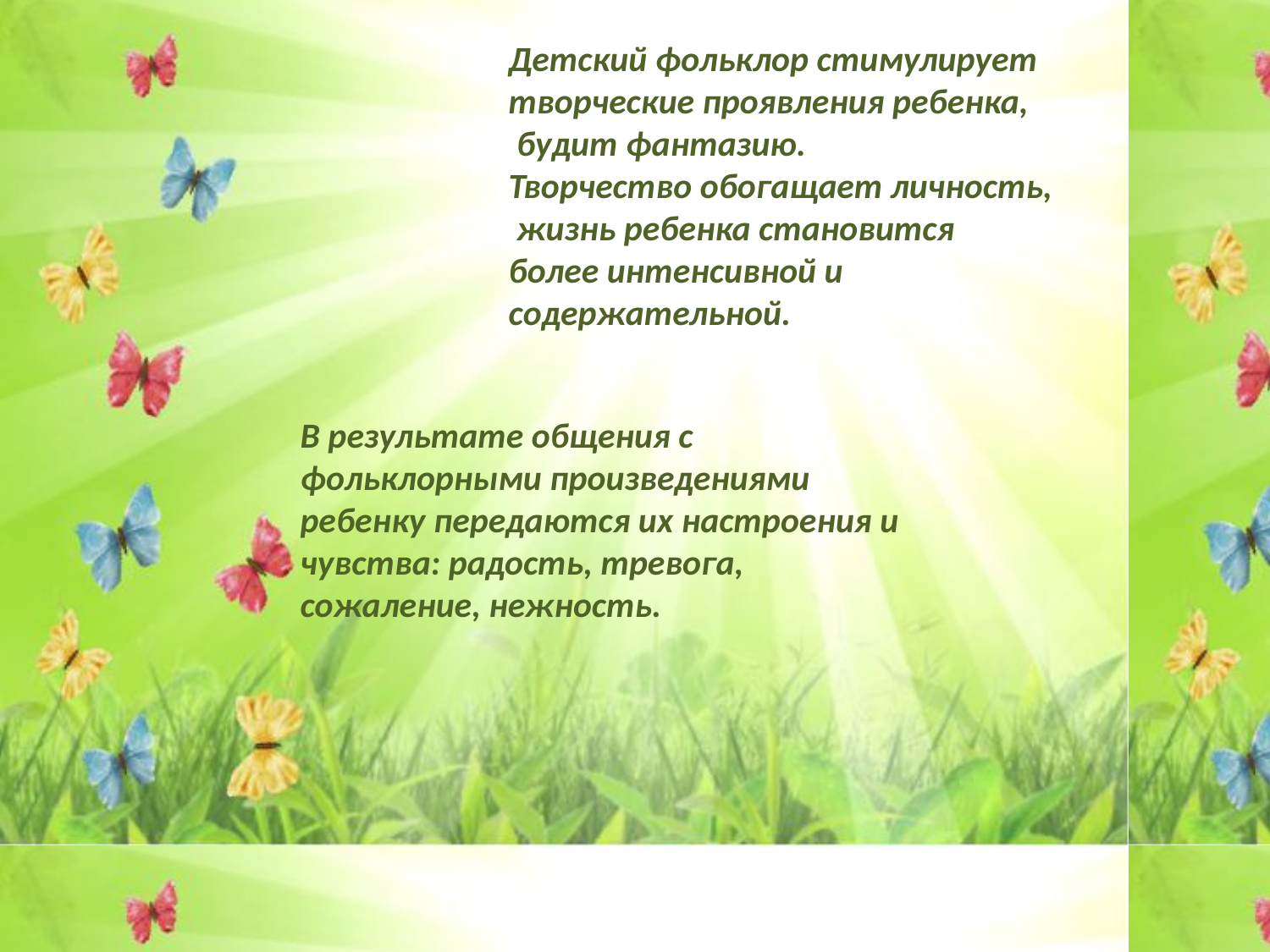

Детский фольклор стимулирует творческие проявления ребенка,
 будит фантазию.
Творчество обогащает личность,
 жизнь ребенка становится
более интенсивной и
содержательной.
В результате общения с     фольклорными произведениями ребенку передаются их настроения и чувства: радость, тревога, сожаление, нежность.